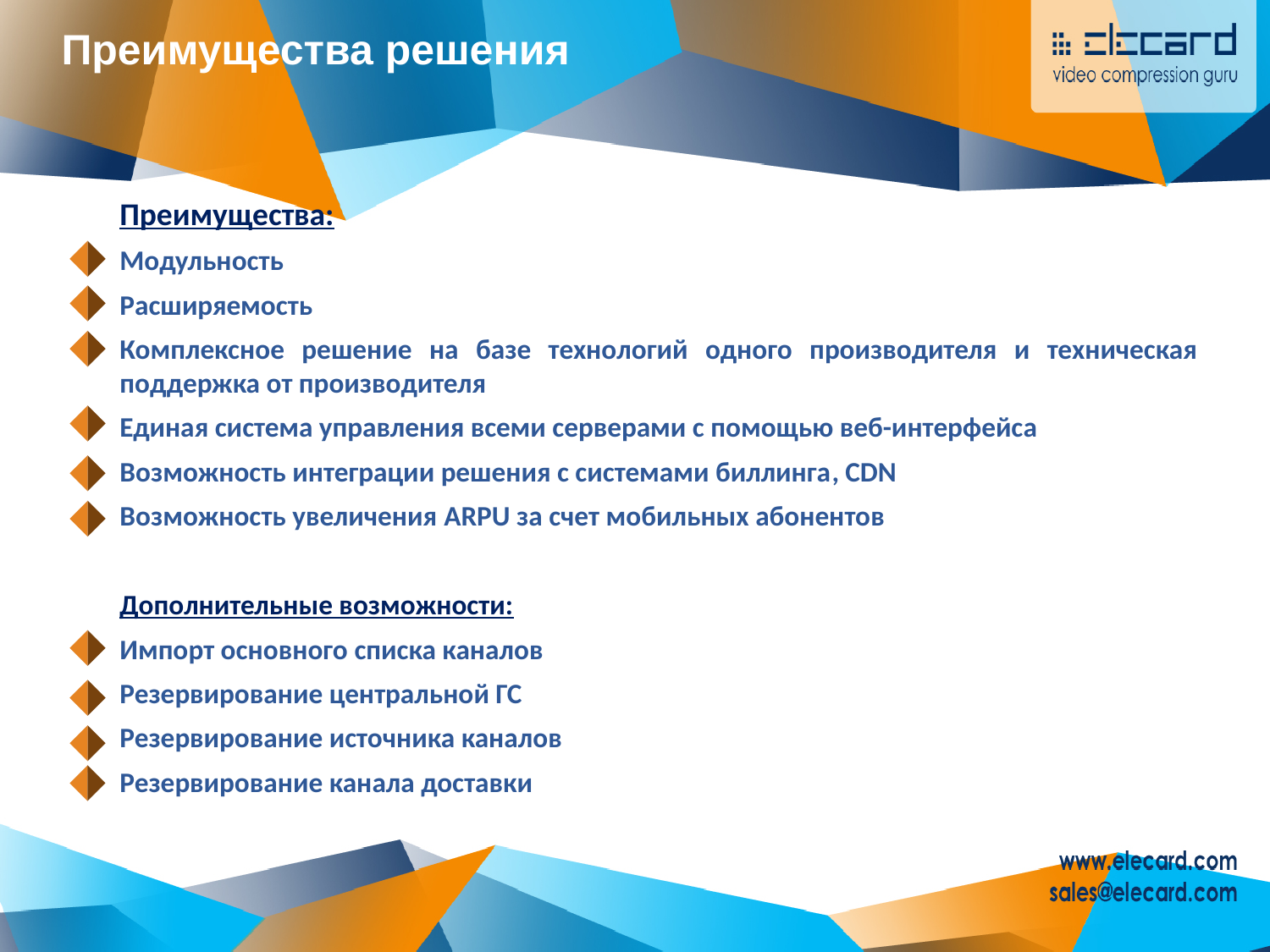

Преимущества решения
Преимущества:
Модульность
Расширяемость
Комплексное решение на базе технологий одного производителя и техническая поддержка от производителя
Единая система управления всеми серверами с помощью веб-интерфейса
Возможность интеграции решения с системами биллинга, CDN
Возможность увеличения ARPU за счет мобильных абонентов

Дополнительные возможности:
Импорт основного списка каналов
Резервирование центральной ГС
Резервирование источника каналов
Резервирование канала доставки